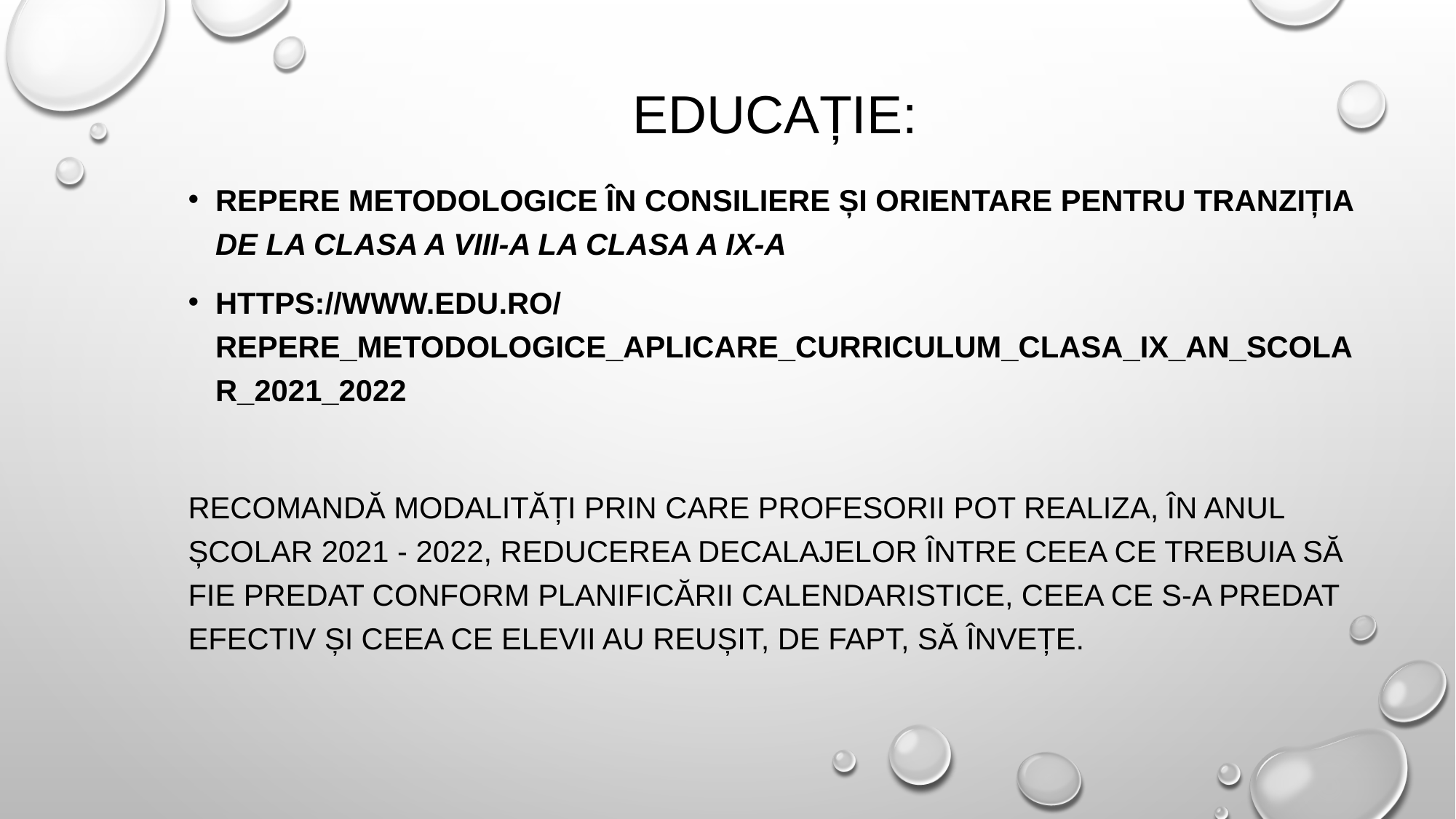

# Educație:
REPERE METODOLOGICE ÎN CONSILIERE ȘI ORIENTARE PENTRU TRANZIȚIA DE LA CLASA a VIII-a LA CLASA a IX-a
https://www.edu.ro/repere_metodologice_aplicare_curriculum_clasa_IX_an_scolar_2021_2022

Recomandă modalități prin care profesorii pot realiza, în anul școlar 2021 - 2022, reducerea decalajelor între ceea ce trebuia să fie predat conform planificării calendaristice, ceea ce s-a predat efectiv și ceea ce elevii au reușit, de fapt, să învețe.